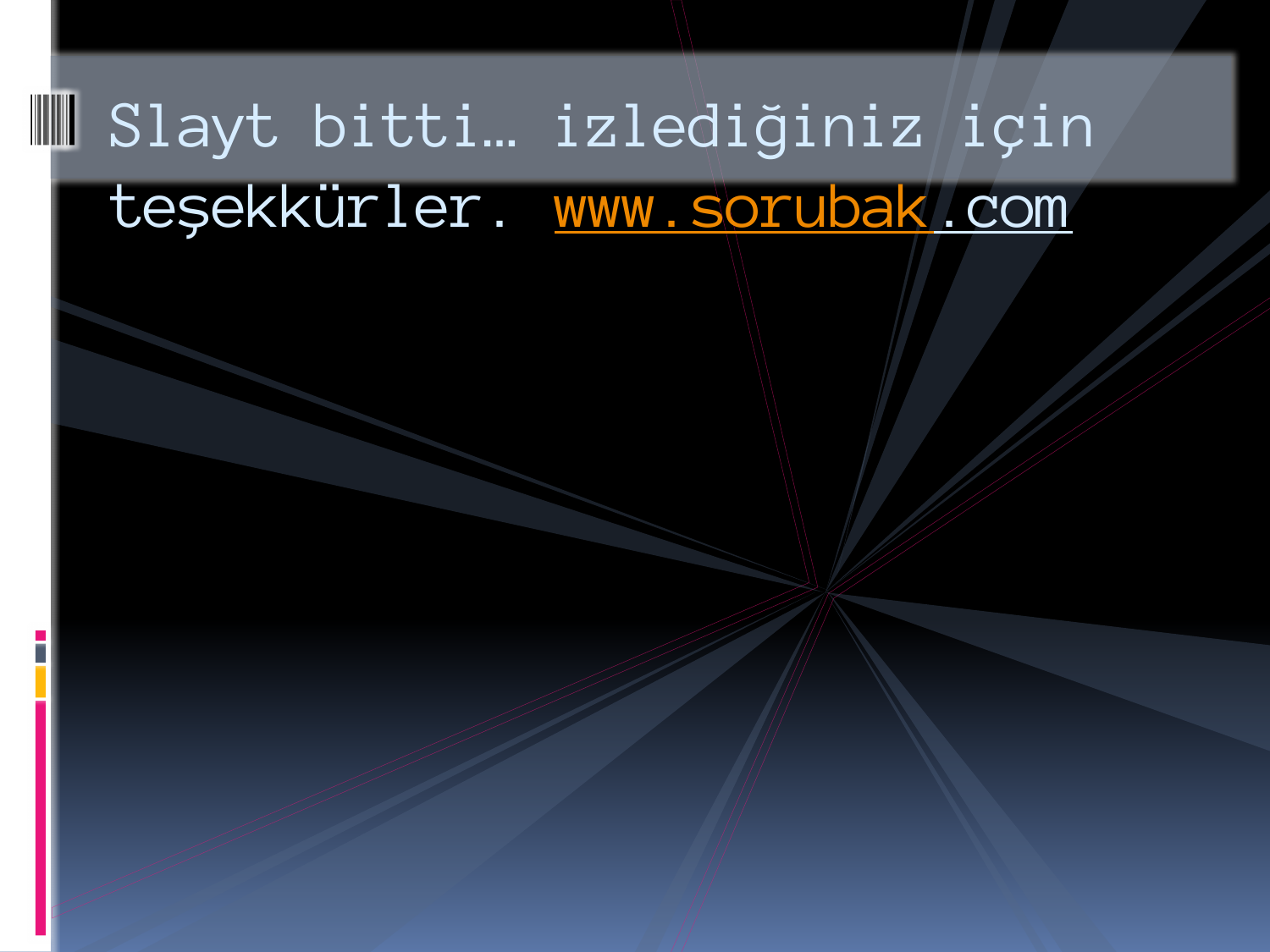

# Slayt bitti… izlediğiniz için teşekkürler. www.sorubak.com